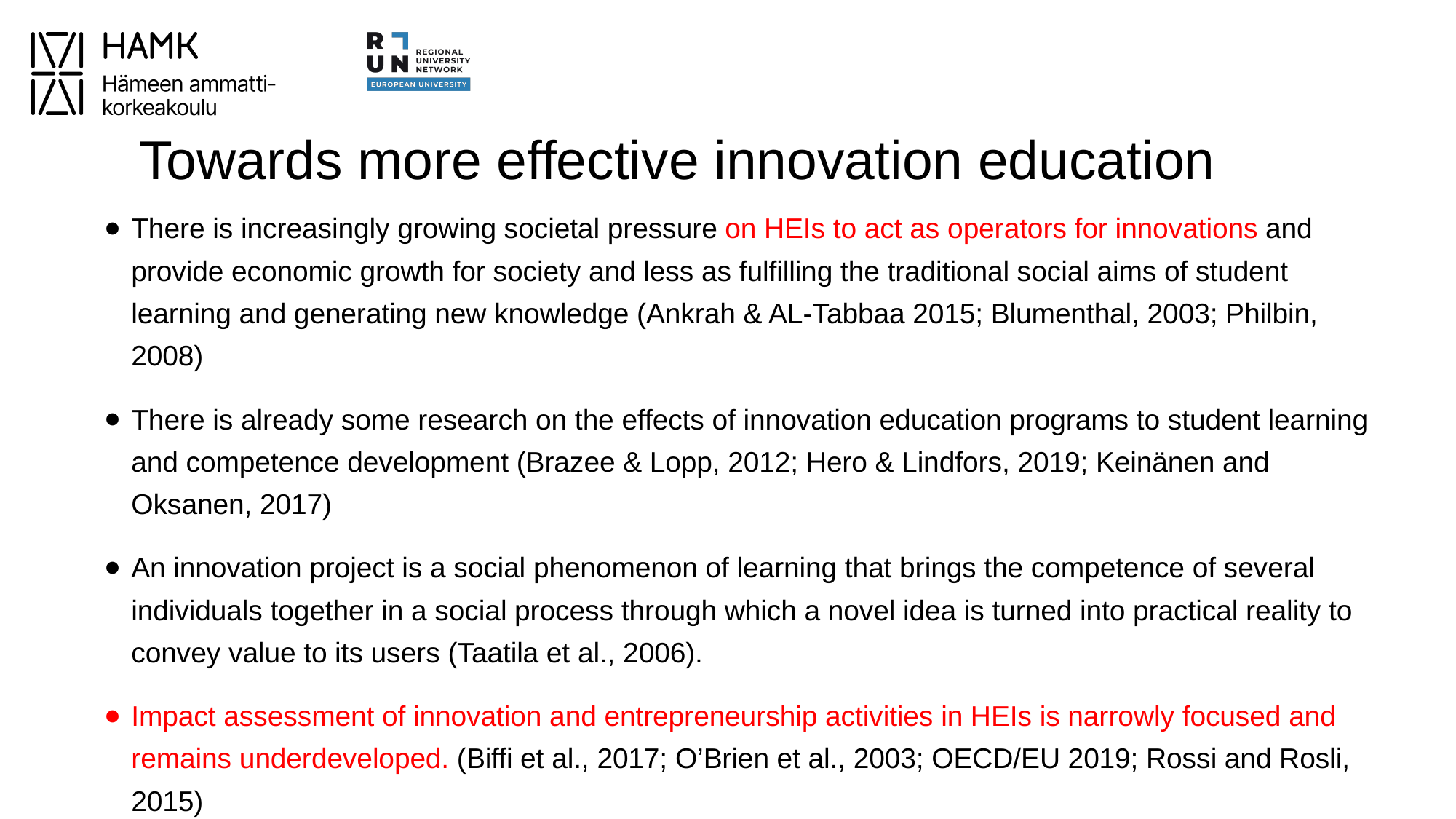

# Towards more effective innovation education
There is increasingly growing societal pressure on HEIs to act as operators for innovations and provide economic growth for society and less as fulfilling the traditional social aims of student learning and generating new knowledge (Ankrah & AL-Tabbaa 2015; Blumenthal, 2003; Philbin, 2008)
There is already some research on the effects of innovation education programs to student learning and competence development (Brazee & Lopp, 2012; Hero & Lindfors, 2019; Keinänen and Oksanen, 2017)
An innovation project is a social phenomenon of learning that brings the competence of several individuals together in a social process through which a novel idea is turned into practical reality to convey value to its users (Taatila et al., 2006).
Impact assessment of innovation and entrepreneurship activities in HEIs is narrowly focused and remains underdeveloped. (Biffi et al., 2017; O’Brien et al., 2003; OECD/EU 2019; Rossi and Rosli, 2015)
Empirical knowledge of the assessment of the implementation practices and challenges have been called for (Rantala and Ukko, 2018).